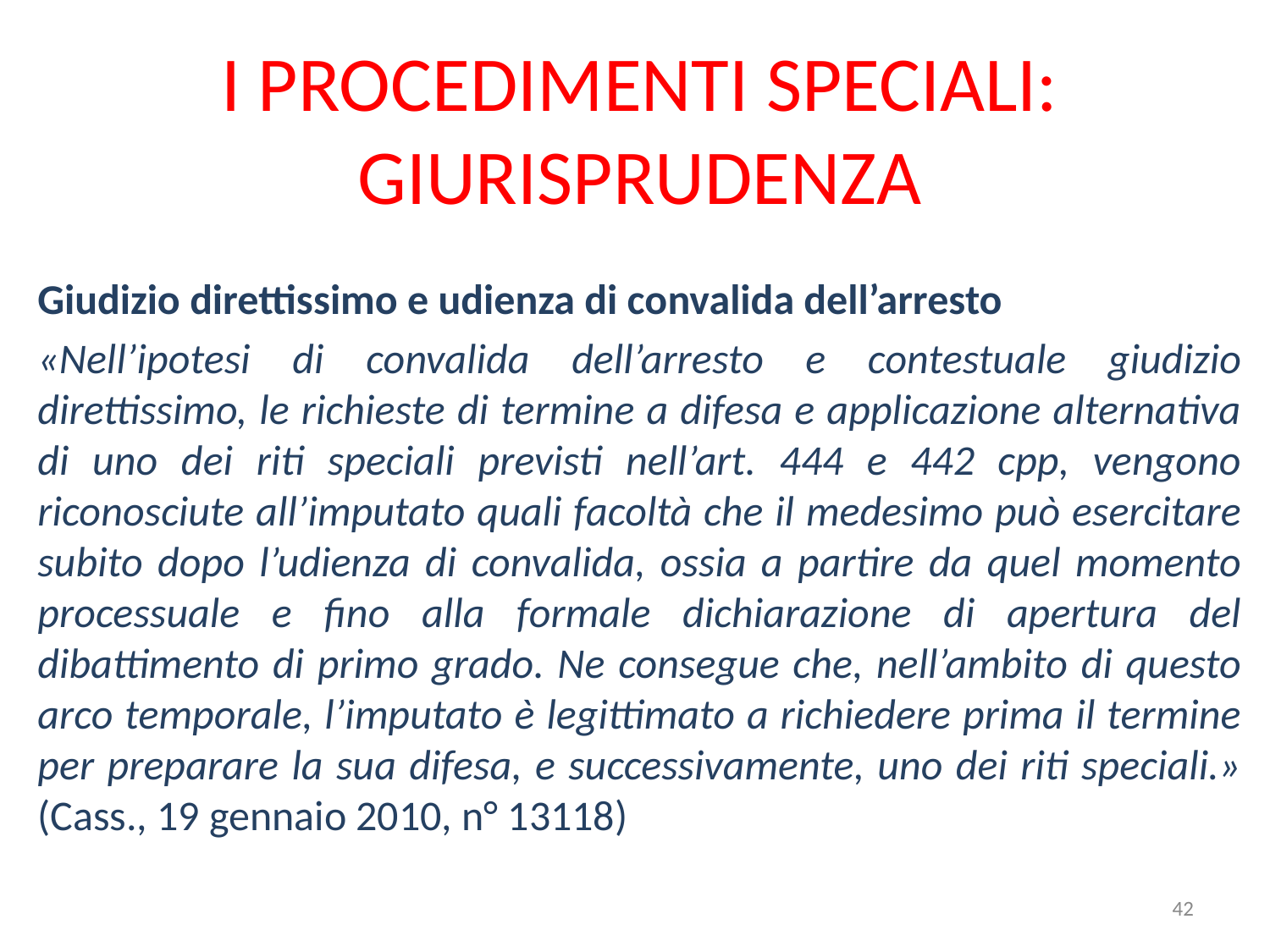

# I PROCEDIMENTI SPECIALI: GIURISPRUDENZA
Giudizio direttissimo e udienza di convalida dell’arresto
«Nell’ipotesi di convalida dell’arresto e contestuale giudizio direttissimo, le richieste di termine a difesa e applicazione alternativa di uno dei riti speciali previsti nell’art. 444 e 442 cpp, vengono riconosciute all’imputato quali facoltà che il medesimo può esercitare subito dopo l’udienza di convalida, ossia a partire da quel momento processuale e fino alla formale dichiarazione di apertura del dibattimento di primo grado. Ne consegue che, nell’ambito di questo arco temporale, l’imputato è legittimato a richiedere prima il termine per preparare la sua difesa, e successivamente, uno dei riti speciali.» (Cass., 19 gennaio 2010, n° 13118)
42